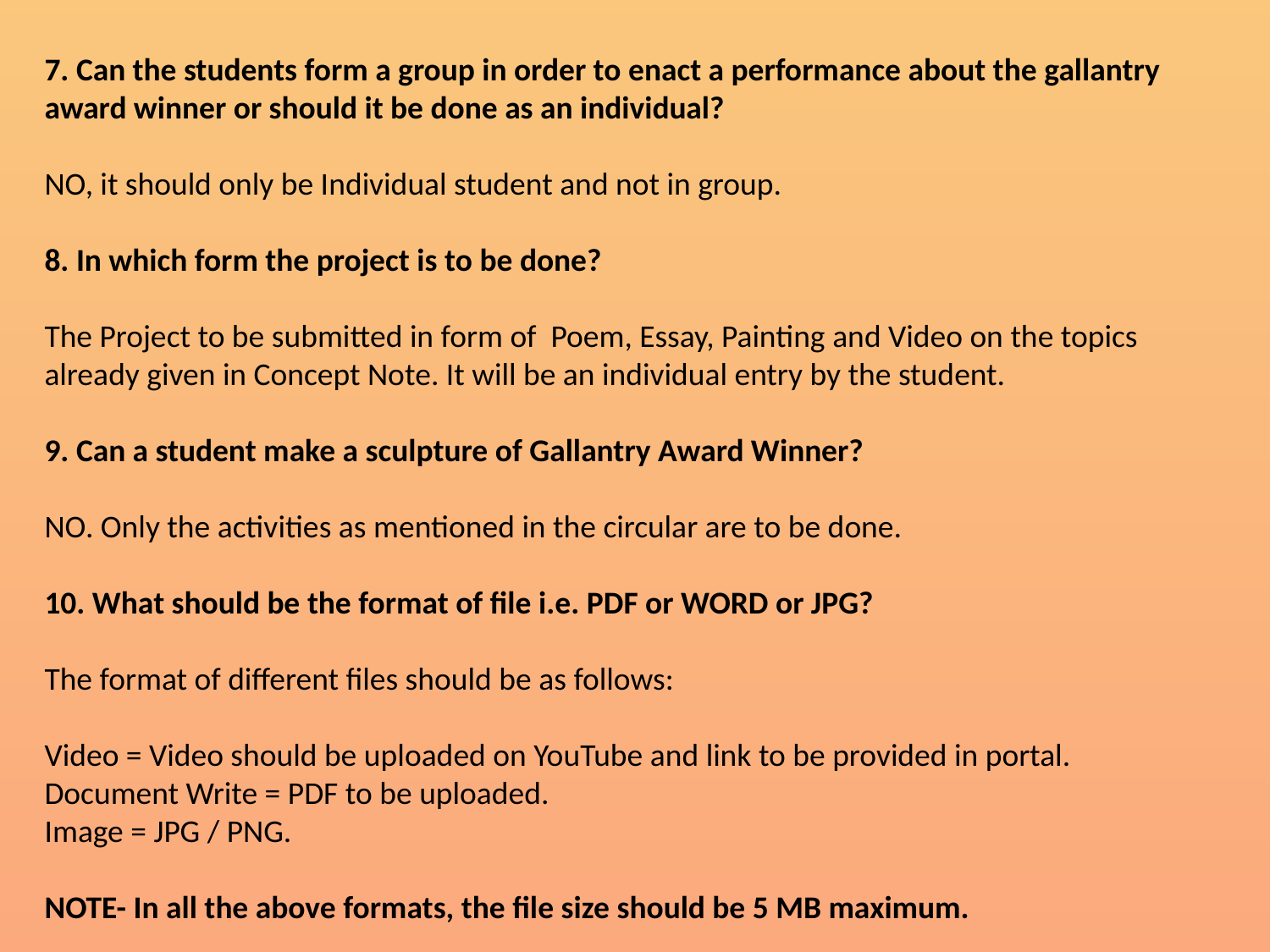

7. Can the students form a group in order to enact a performance about the gallantry award winner or should it be done as an individual?

NO, it should only be Individual student and not in group.

8. In which form the project is to be done?

The Project to be submitted in form of  Poem, Essay, Painting and Video on the topics already given in Concept Note. It will be an individual entry by the student.

9. Can a student make a sculpture of Gallantry Award Winner?

NO. Only the activities as mentioned in the circular are to be done.

10. What should be the format of file i.e. PDF or WORD or JPG?

The format of different files should be as follows:

Video = Video should be uploaded on YouTube and link to be provided in portal.
Document Write = PDF to be uploaded.
Image = JPG / PNG.

NOTE- In all the above formats, the file size should be 5 MB maximum.